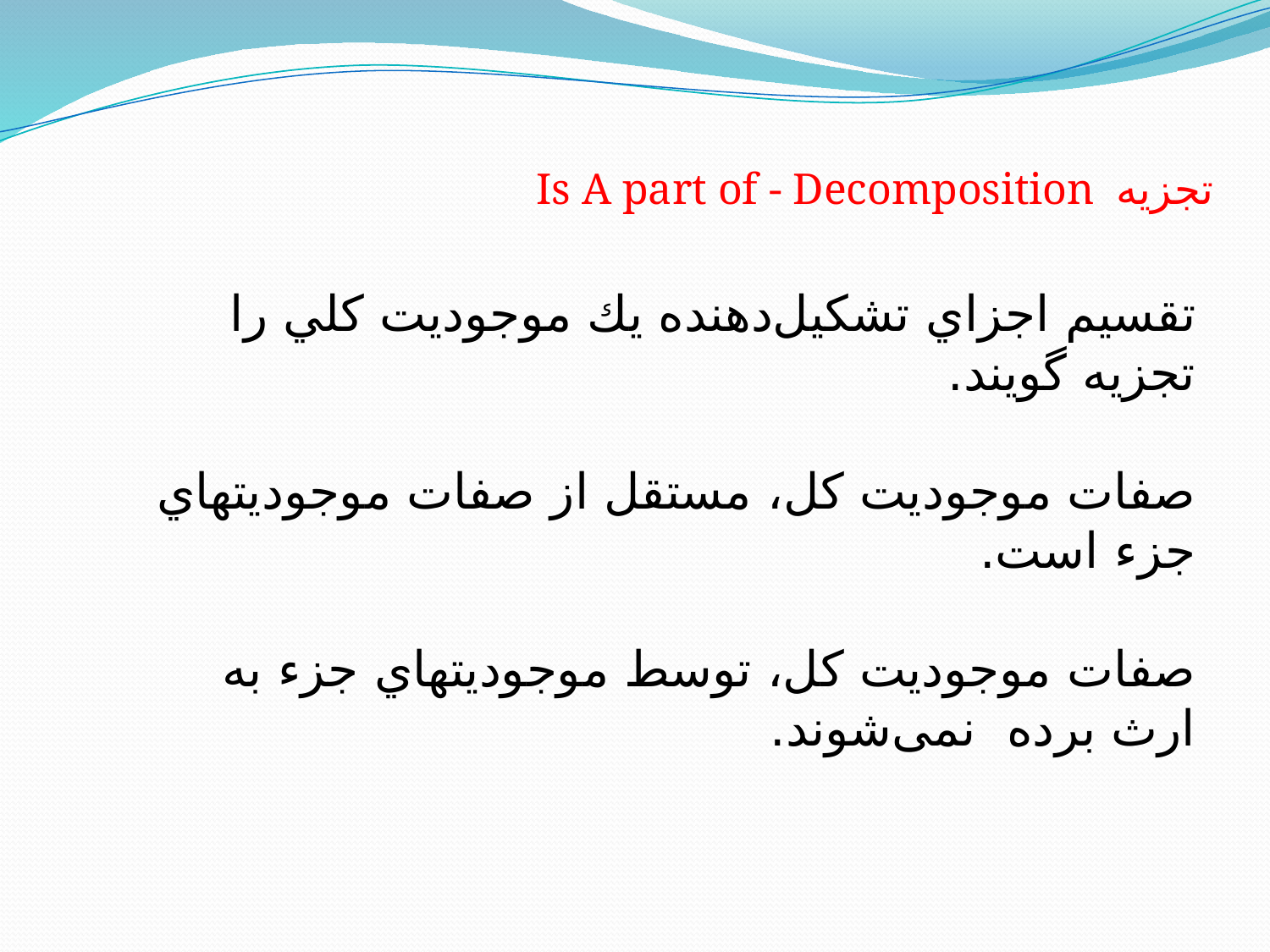

Is A part of - Decomposition  ﺗﺠﺰﻳﻪ
ﺗﻘﺴﻴﻢ اﺟﺰاي ﺗﺸﻜﻴﻞدﻫﻨﺪه ﻳﻚ ﻣﻮﺟﻮدﻳﺖ ﻛﻠﻲ را ﺗﺠﺰﻳﻪ ﮔﻮﻳﻨﺪ.

ﺻﻔﺎت ﻣﻮﺟﻮدﻳﺖ ﻛﻞ، ﻣﺴﺘﻘﻞ از ﺻﻔﺎت ﻣﻮﺟﻮدﻳﺘﻬﺎي ﺟﺰء اﺳﺖ.

ﺻﻔﺎت ﻣﻮﺟﻮدﻳﺖ ﻛﻞ، ﺗﻮﺳﻂ ﻣﻮﺟﻮدﻳﺘﻬﺎي ﺟﺰء ﺑﻪ ارث ﺑﺮده  نمی‌شوند.